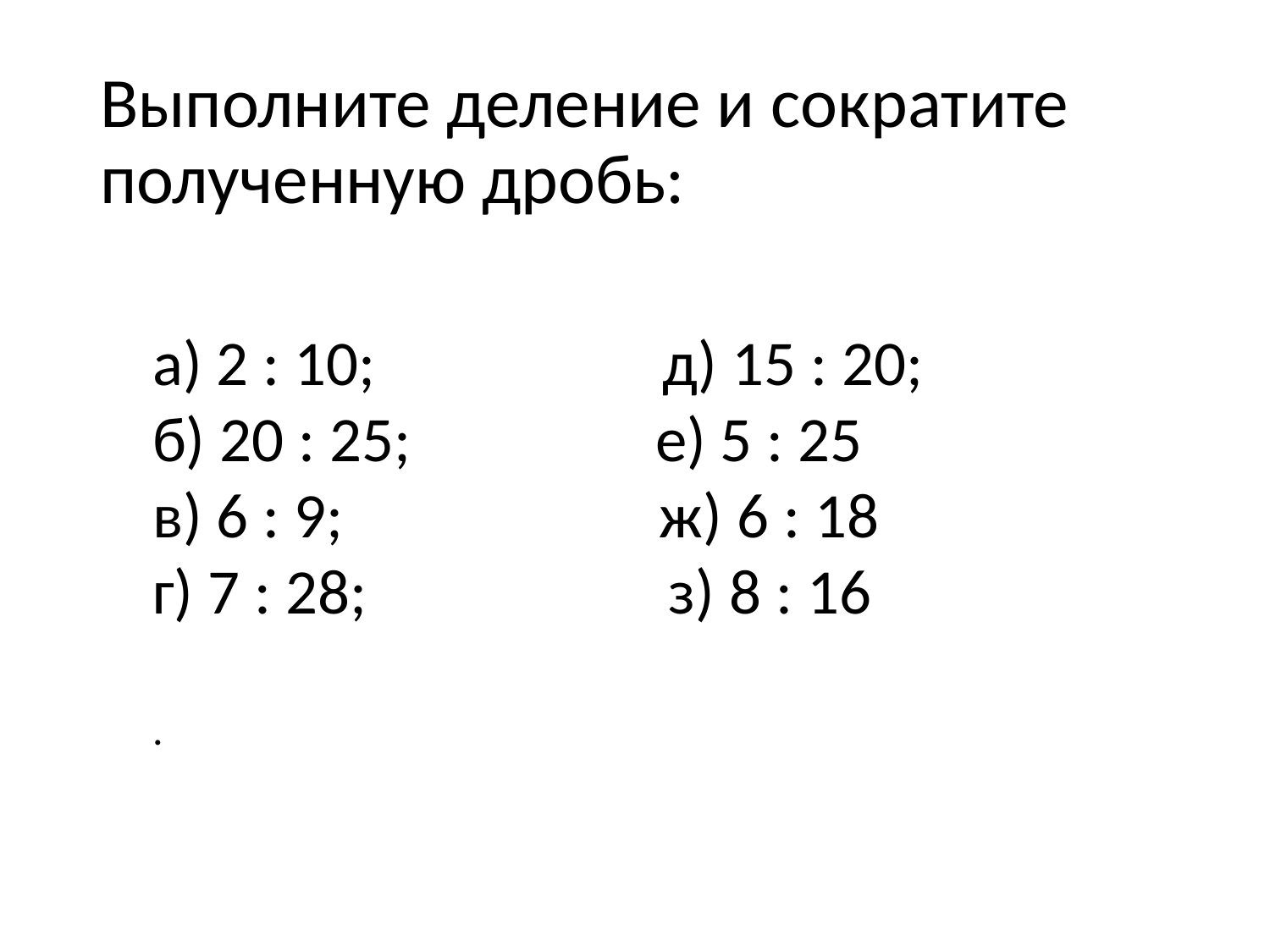

# Выполните деление и сократите полученную дробь:
а) 2 : 10;                    д) 15 : 20;
б) 20 : 25;                 е) 5 : 25
в) 6 : 9;                      ж) 6 : 18
г) 7 : 28;                     з) 8 : 16

.